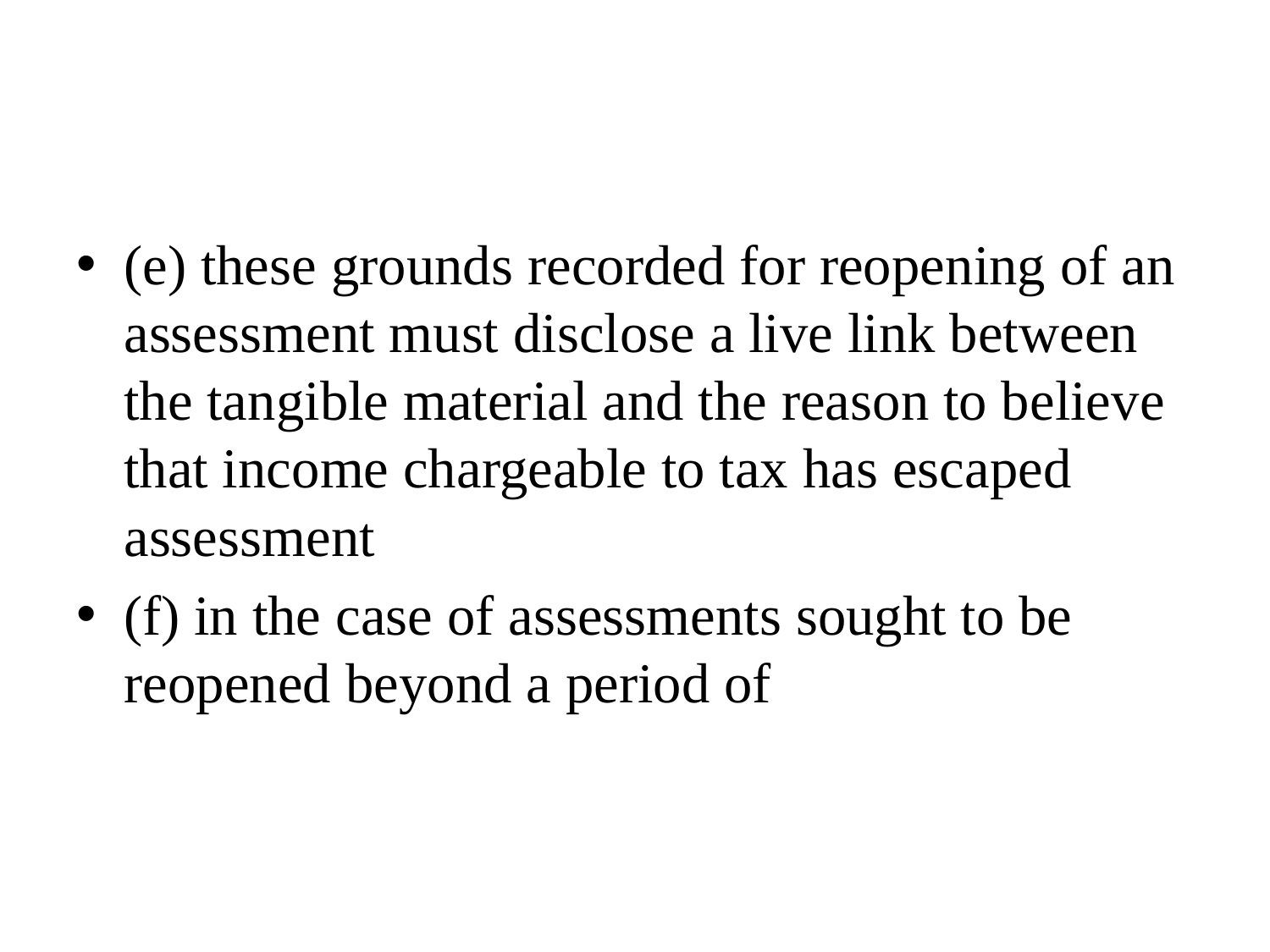

#
(e) these grounds recorded for reopening of an assessment must disclose a live link between the tangible material and the reason to believe that income chargeable to tax has escaped assessment
(f) in the case of assessments sought to be reopened beyond a period of